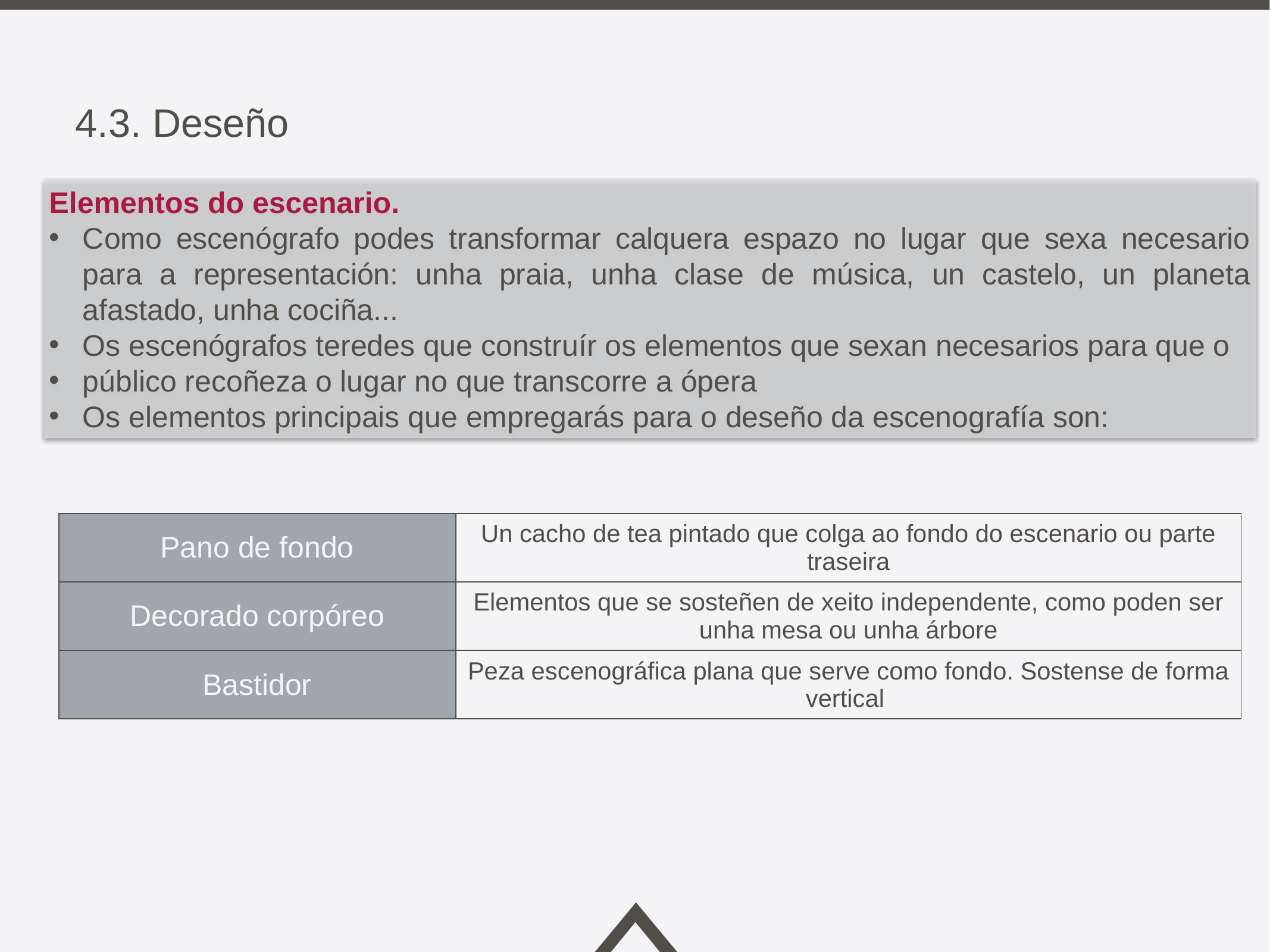

4.3. Deseño
Elementos do escenario.
Como escenógrafo podes transformar calquera espazo no lugar que sexa necesario para a representación: unha praia, unha clase de música, un castelo, un planeta afastado, unha cociña...
Os escenógrafos teredes que construír os elementos que sexan necesarios para que o
público recoñeza o lugar no que transcorre a ópera
Os elementos principais que empregarás para o deseño da escenografía son:
| Pano de fondo | Un cacho de tea pintado que colga ao fondo do escenario ou parte traseira |
| --- | --- |
| Decorado corpóreo | Elementos que se sosteñen de xeito independente, como poden ser unha mesa ou unha árbore |
| Bastidor | Peza escenográfica plana que serve como fondo. Sostense de forma vertical |